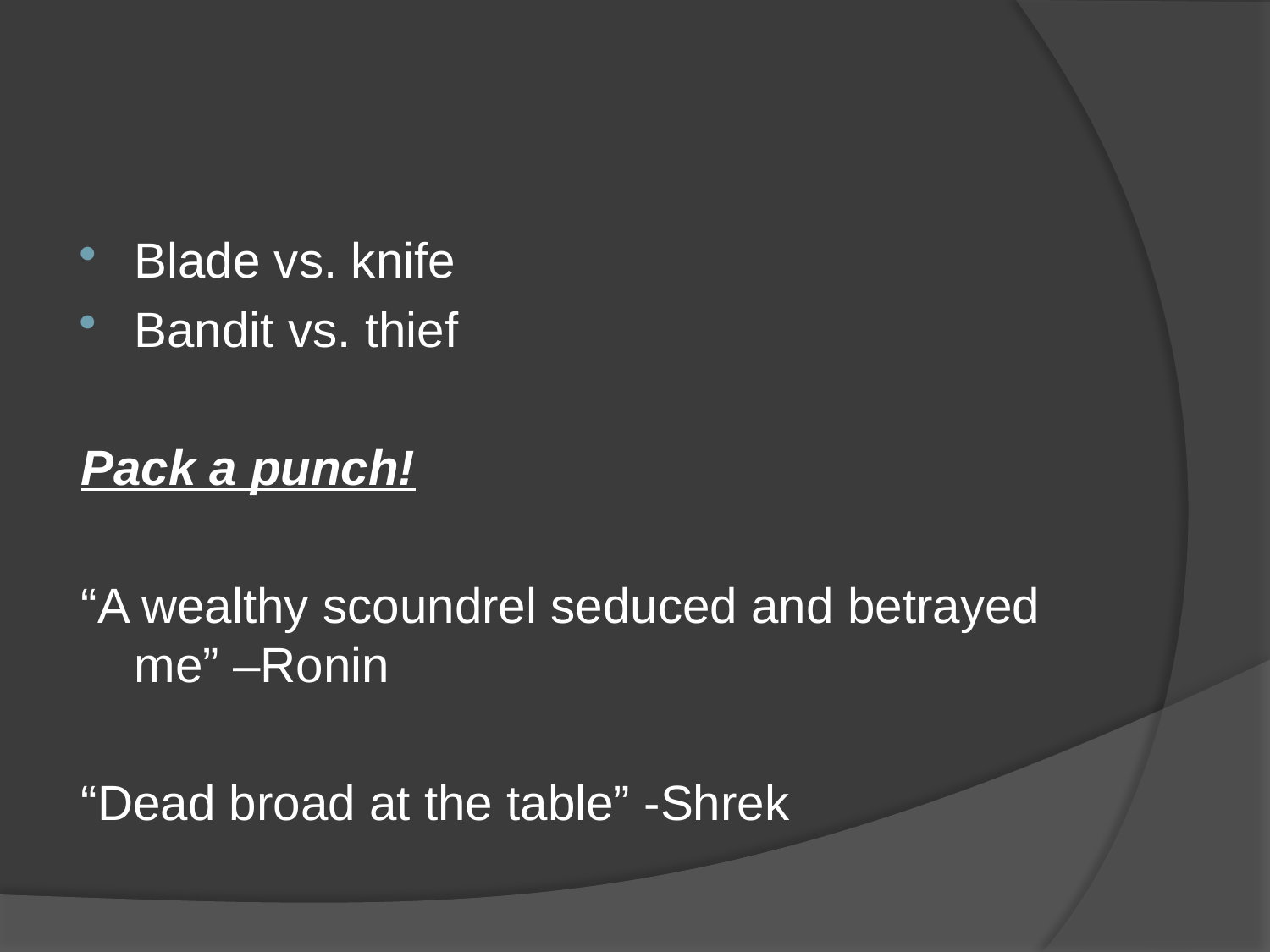

#
Blade vs. knife
Bandit vs. thief

Pack a punch!

“A wealthy scoundrel seduced and betrayed me” –Ronin

“Dead broad at the table” -Shrek